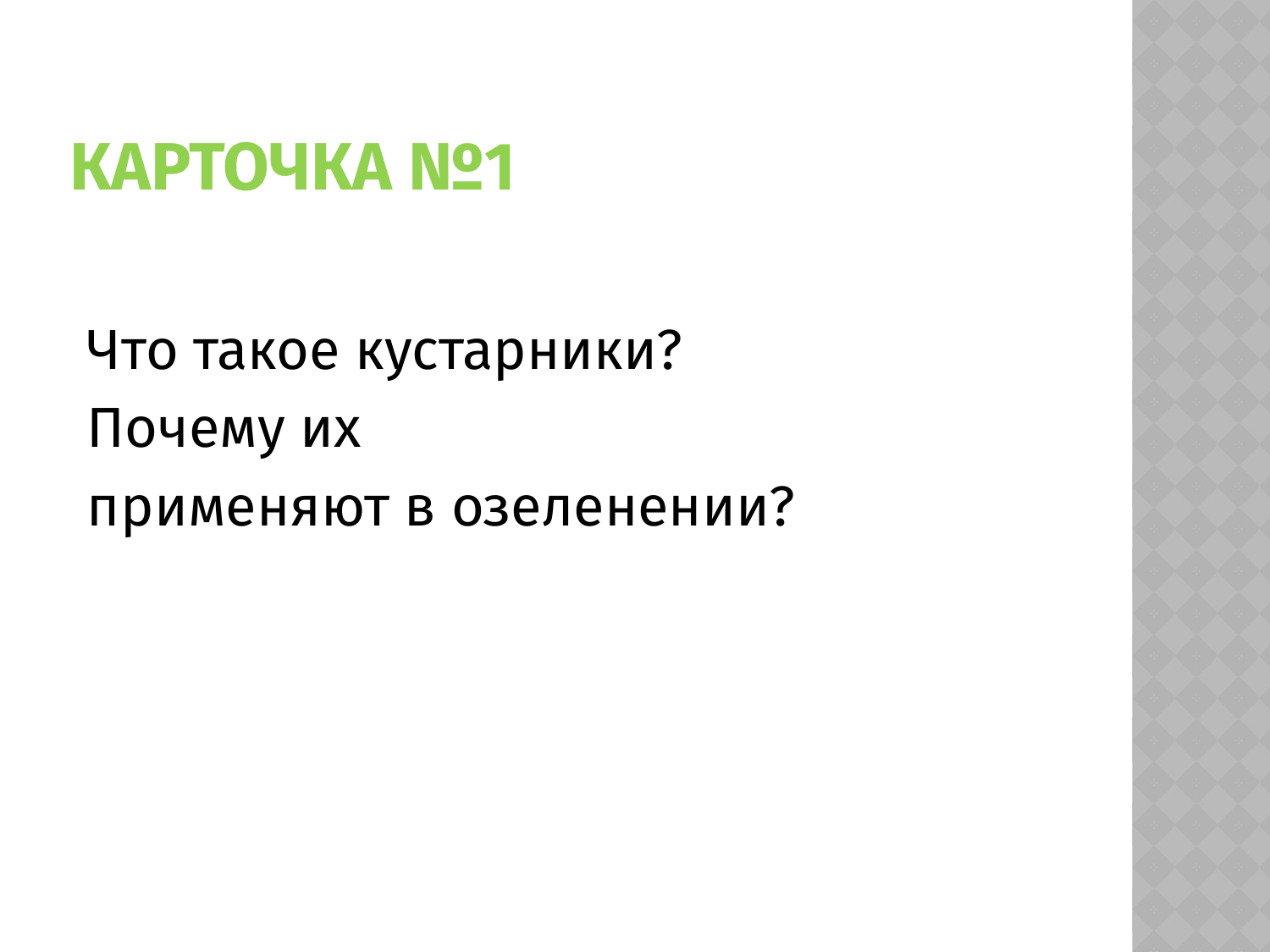

# Карточка №1

 Что такое кустарники?
 Почему их
 применяют в озеленении?